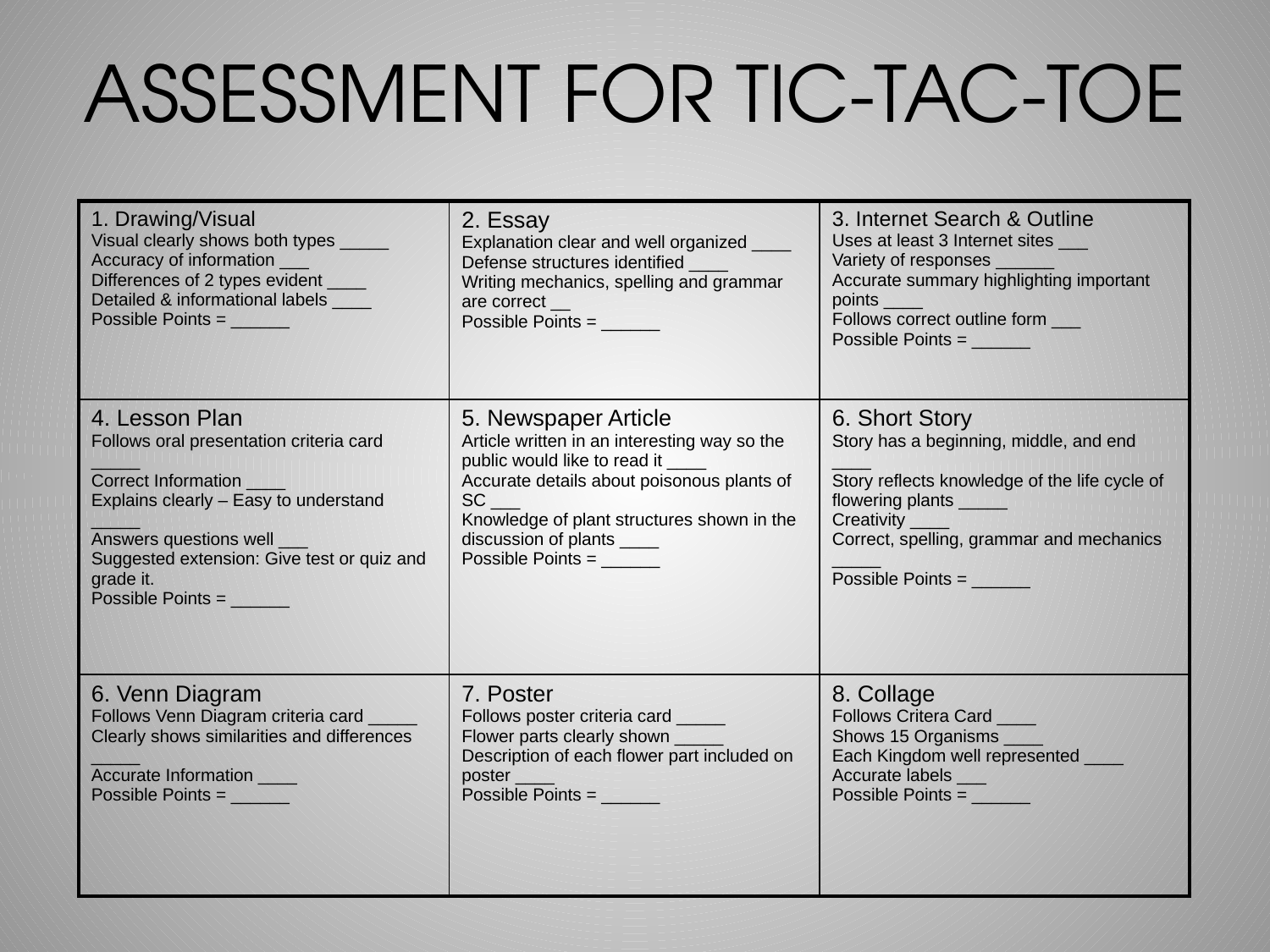

ASSESSMENT FOR TIC-TAC-TOE
| 1. Drawing/Visual Visual clearly shows both types \_\_\_\_\_ Accuracy of information \_\_\_ Differences of 2 types evident \_\_\_\_ Detailed & informational labels \_\_\_\_ Possible Points = \_\_\_\_\_\_ | 2. Essay Explanation clear and well organized \_\_\_\_ Defense structures identified \_\_\_\_ Writing mechanics, spelling and grammar are correct \_\_ Possible Points = \_\_\_\_\_\_ | 3. Internet Search & Outline Uses at least 3 Internet sites \_\_\_ Variety of responses \_\_\_\_\_\_ Accurate summary highlighting important points \_\_\_\_ Follows correct outline form \_\_\_ Possible Points = \_\_\_\_\_\_ |
| --- | --- | --- |
| 4. Lesson Plan Follows oral presentation criteria card \_\_\_\_\_ Correct Information \_\_\_\_ Explains clearly – Easy to understand \_\_\_\_\_ Answers questions well \_\_\_ Suggested extension: Give test or quiz and grade it. Possible Points = \_\_\_\_\_\_ | 5. Newspaper Article Article written in an interesting way so the public would like to read it \_\_\_\_ Accurate details about poisonous plants of SC \_\_\_ Knowledge of plant structures shown in the discussion of plants \_\_\_\_ Possible Points = \_\_\_\_\_\_ | 6. Short Story Story has a beginning, middle, and end \_\_\_\_ Story reflects knowledge of the life cycle of flowering plants \_\_\_\_\_ Creativity \_\_\_\_ Correct, spelling, grammar and mechanics \_\_\_\_\_ Possible Points = \_\_\_\_\_\_ |
| 6. Venn Diagram Follows Venn Diagram criteria card \_\_\_\_\_ Clearly shows similarities and differences \_\_\_\_\_ Accurate Information \_\_\_\_ Possible Points = \_\_\_\_\_\_ | 7. Poster Follows poster criteria card \_\_\_\_\_ Flower parts clearly shown \_\_\_\_\_ Description of each flower part included on poster \_\_\_\_ Possible Points = \_\_\_\_\_\_ | 8. Collage Follows Critera Card \_\_\_\_ Shows 15 Organisms \_\_\_\_ Each Kingdom well represented \_\_\_\_ Accurate labels \_\_\_ Possible Points = \_\_\_\_\_\_ |